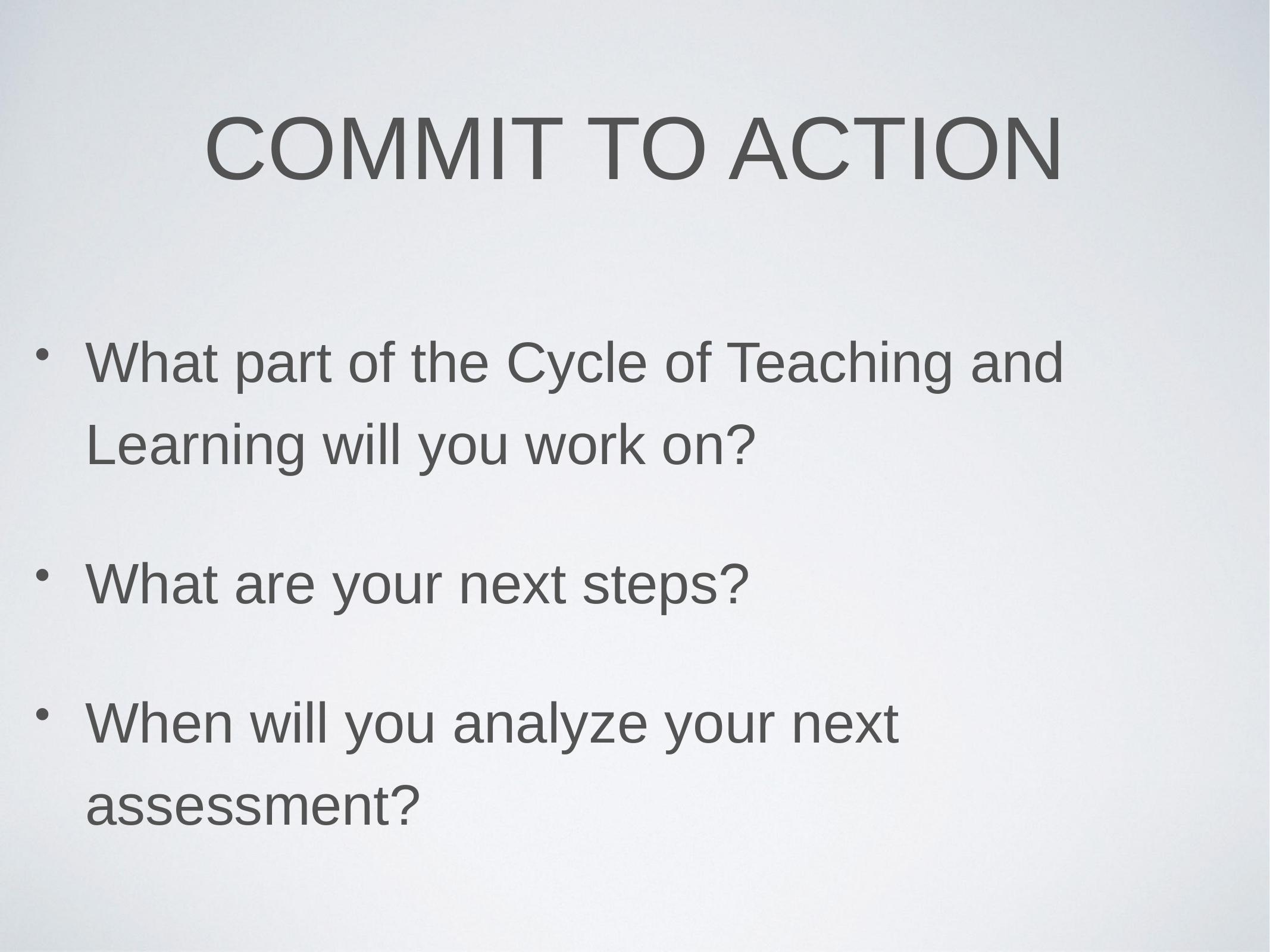

# Commit to Action
What part of the Cycle of Teaching and Learning will you work on?
What are your next steps?
When will you analyze your next assessment?